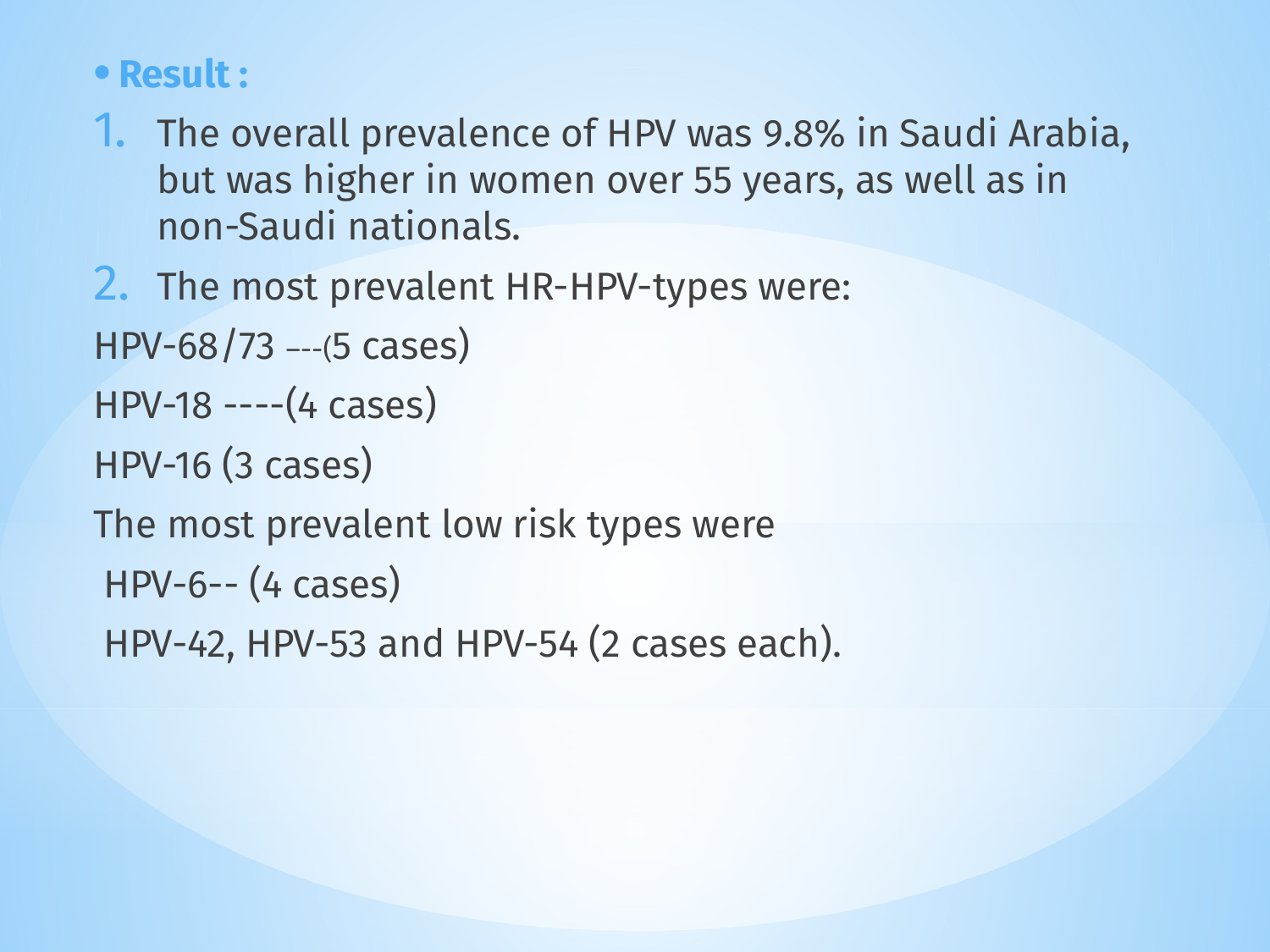

Result :
The overall prevalence of HPV was 9.8% in Saudi Arabia, but was higher in women over 55 years, as well as in non-Saudi nationals.
The most prevalent HR-HPV-types were:
HPV-68/73 –--(5 cases)
HPV-18 ----(4 cases)
HPV-16 (3 cases)
The most prevalent low risk types were
 HPV-6-- (4 cases)
 HPV-42, HPV-53 and HPV-54 (2 cases each).

#